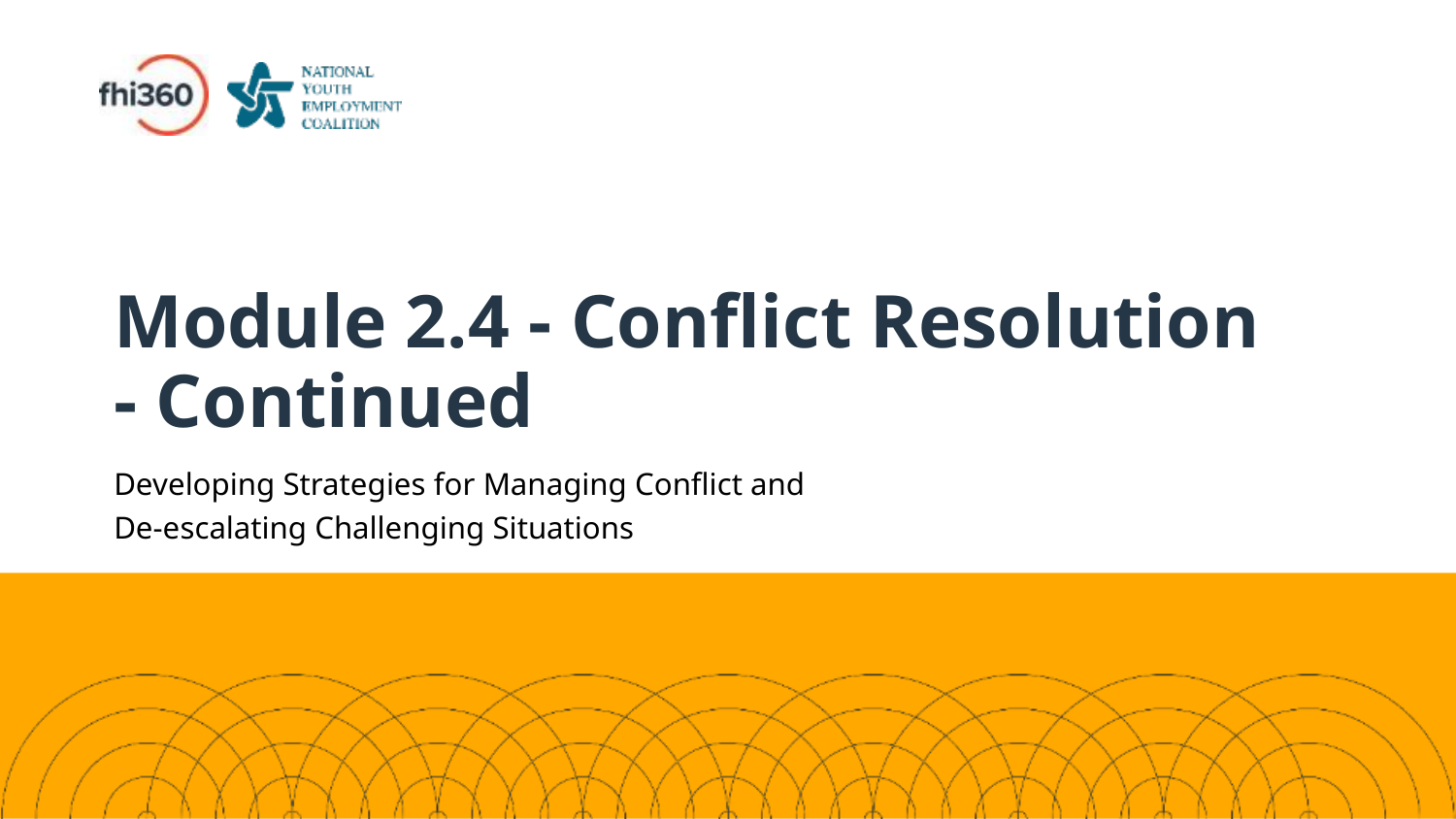

# Module 2.4 - Conflict Resolution - Continued
Developing Strategies for Managing Conflict and De-escalating Challenging Situations